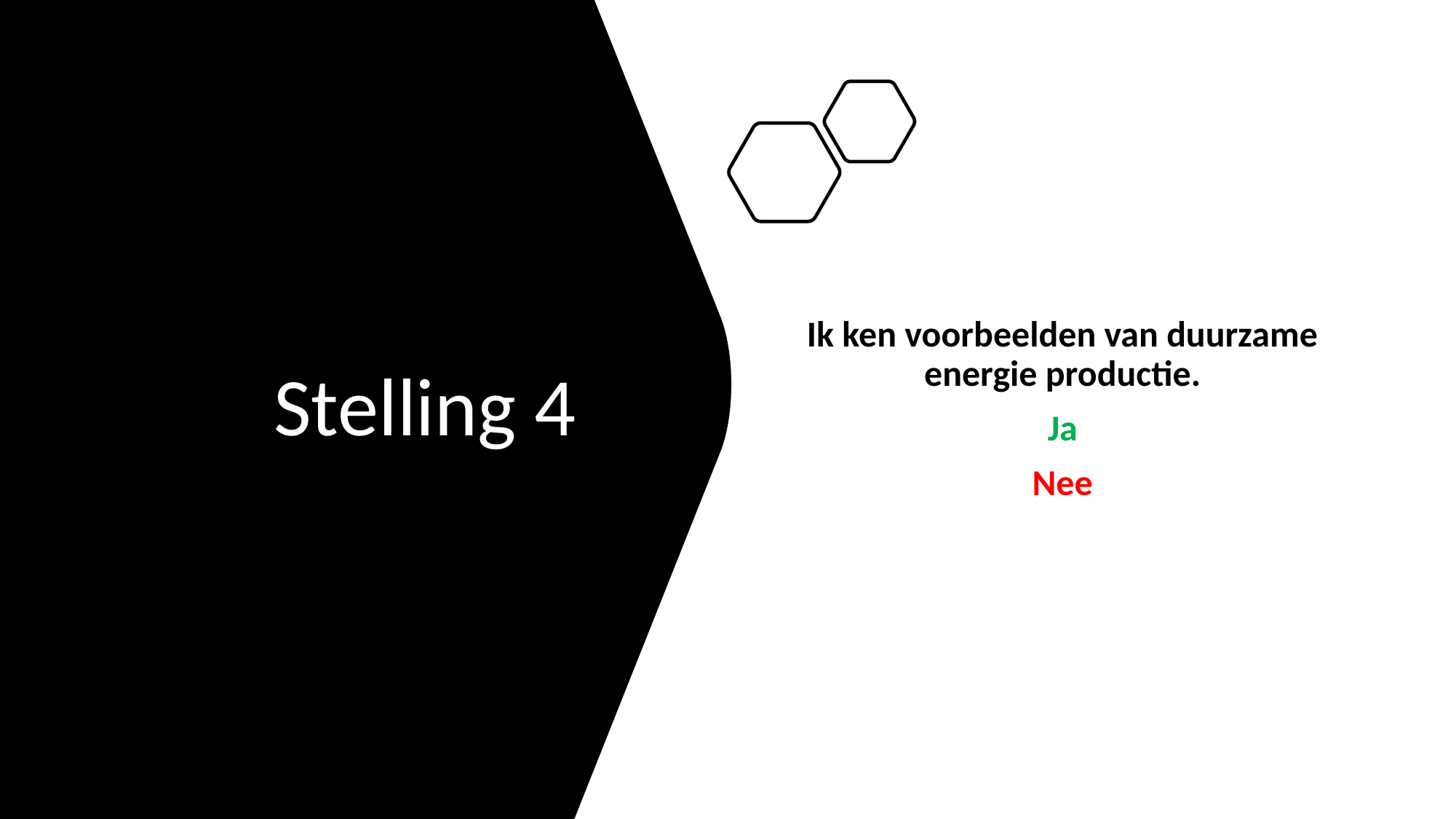

# Stelling 4
Ik ken voorbeelden van duurzame energie productie.
Ja
Nee